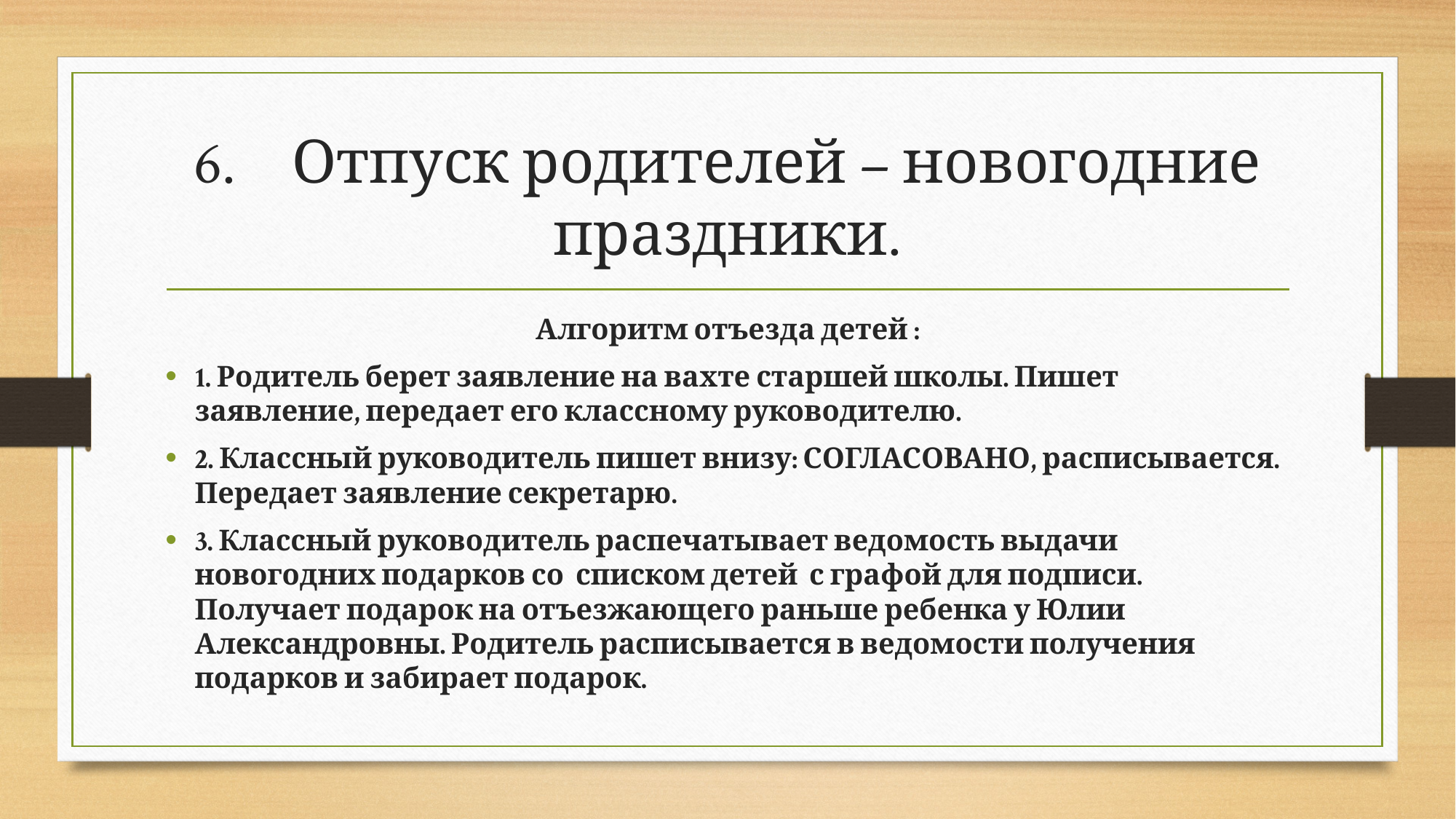

# 6.	Отпуск родителей – новогодние праздники.
Алгоритм отъезда детей :
1. Родитель берет заявление на вахте старшей школы. Пишет заявление, передает его классному руководителю.
2. Классный руководитель пишет внизу: СОГЛАСОВАНО, расписывается. Передает заявление секретарю.
3. Классный руководитель распечатывает ведомость выдачи новогодних подарков со  списком детей  с графой для подписи. Получает подарок на отъезжающего раньше ребенка у Юлии Александровны. Родитель расписывается в ведомости получения подарков и забирает подарок.